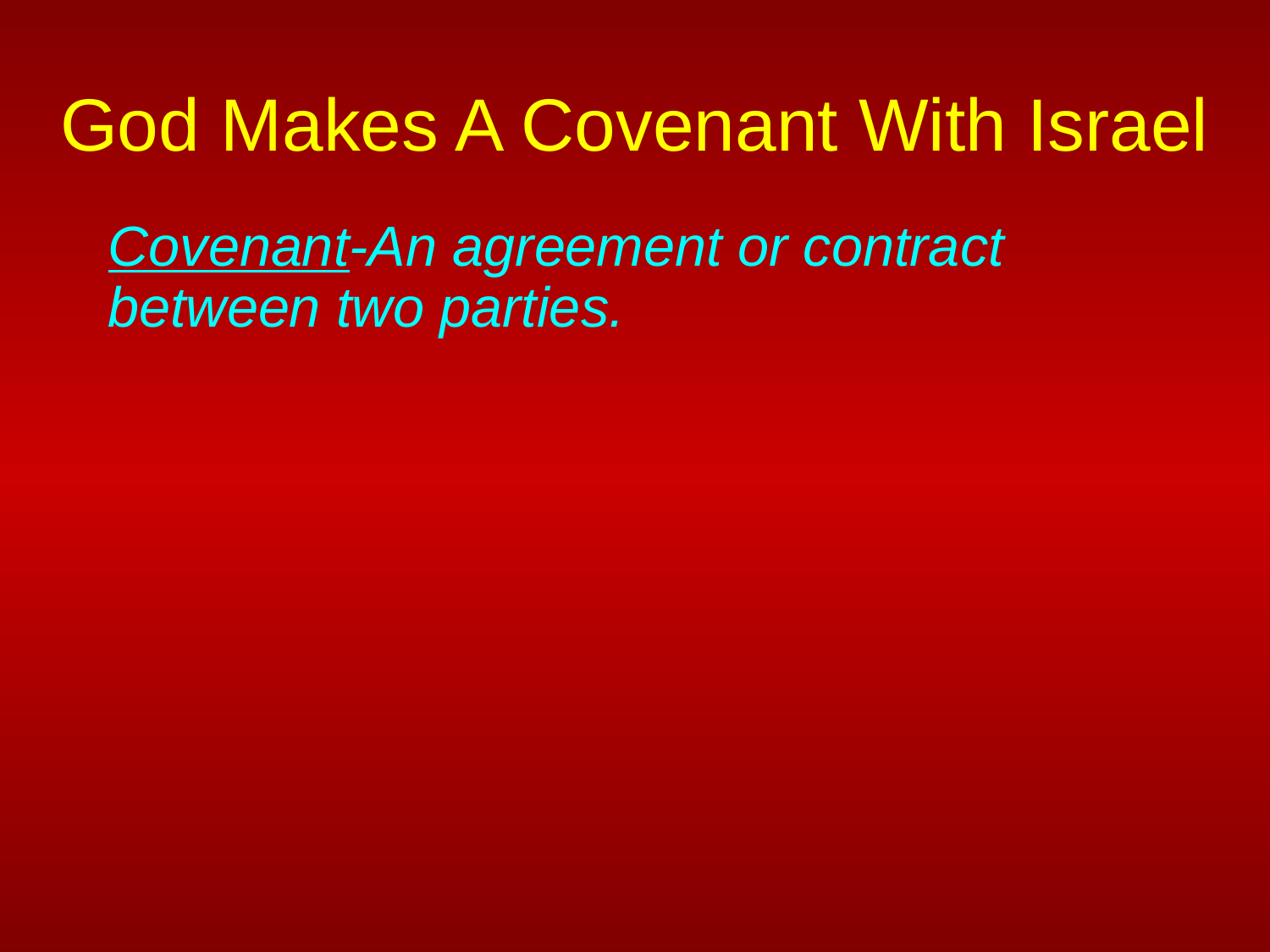

# God Makes A Covenant With Israel
Covenant-An agreement or contract between two parties.